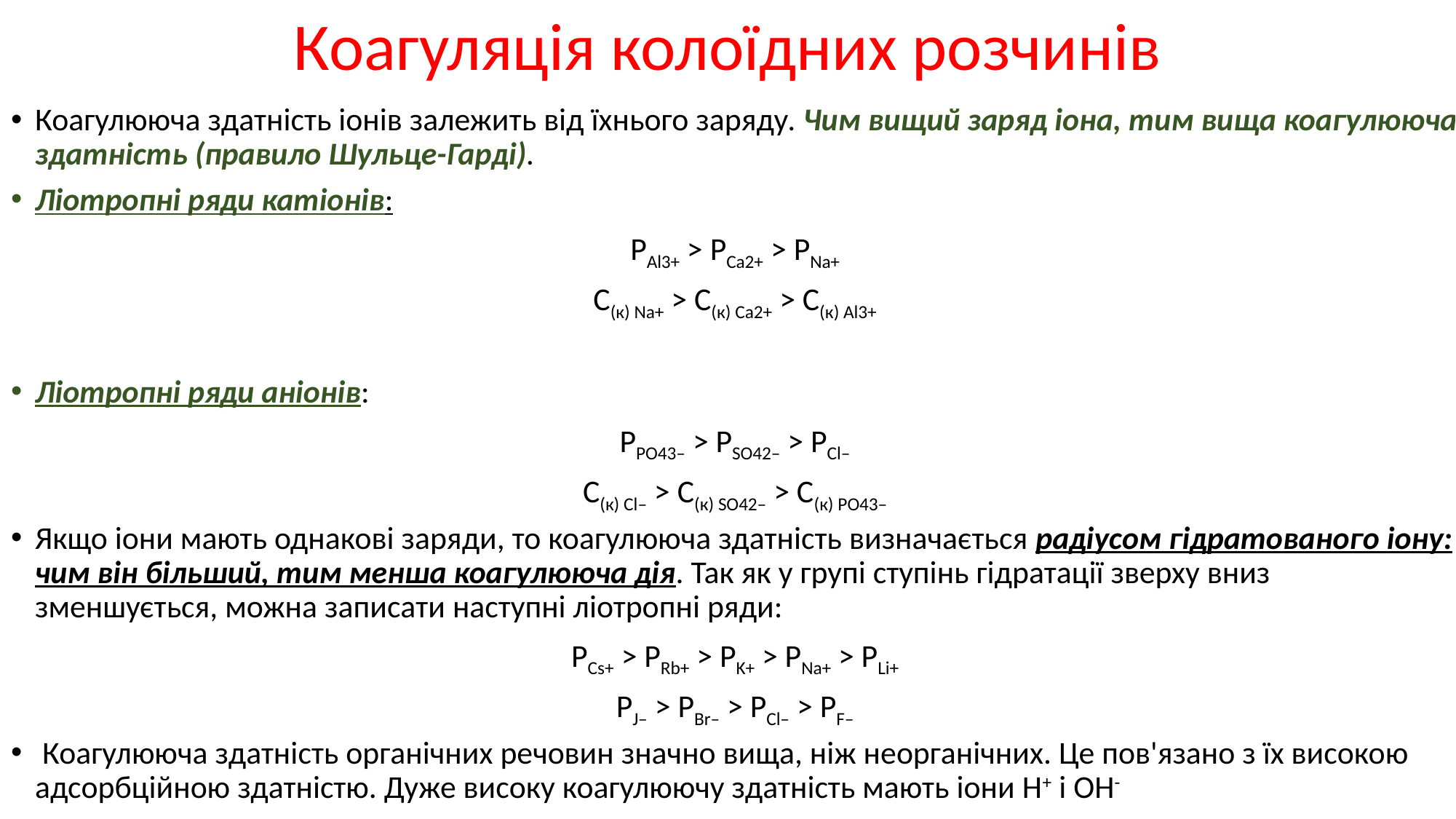

# Коагуляція колоїдних розчинів
Коагулююча здатність іонів залежить від їхнього заряду. Чим вищий заряд іона, тим вища коагулююча здатність (правило Шульце-Гарді).
Ліотропні ряди катіонів:
PAl3+ > PCa2+ > PNa+
C(к) Na+ > C(к) Ca2+ > C(к) Al3+

Ліотропні ряди аніонів:
PPO43– > PSO42– > PCl–
C(к) Cl– > C(к) SO42– > C(к) PO43–
Якщо іони мають однакові заряди, то коагулююча здатність визначається радіусом гідратованого іону: чим він більший, тим менша коагулююча дія. Так як у групі ступінь гідратації зверху вниз зменшується, можна записати наступні ліотропні ряди:
PCs+ > PRb+ > PK+ > PNa+ > PLi+
PJ– > PBr– > PCl– > PF–
 Коагулююча здатність органічних речовин значно вища, ніж неорганічних. Це пов'язано з їх високою адсорбційною здатністю. Дуже високу коагулюючу здатність мають іони Н+ і ОН-